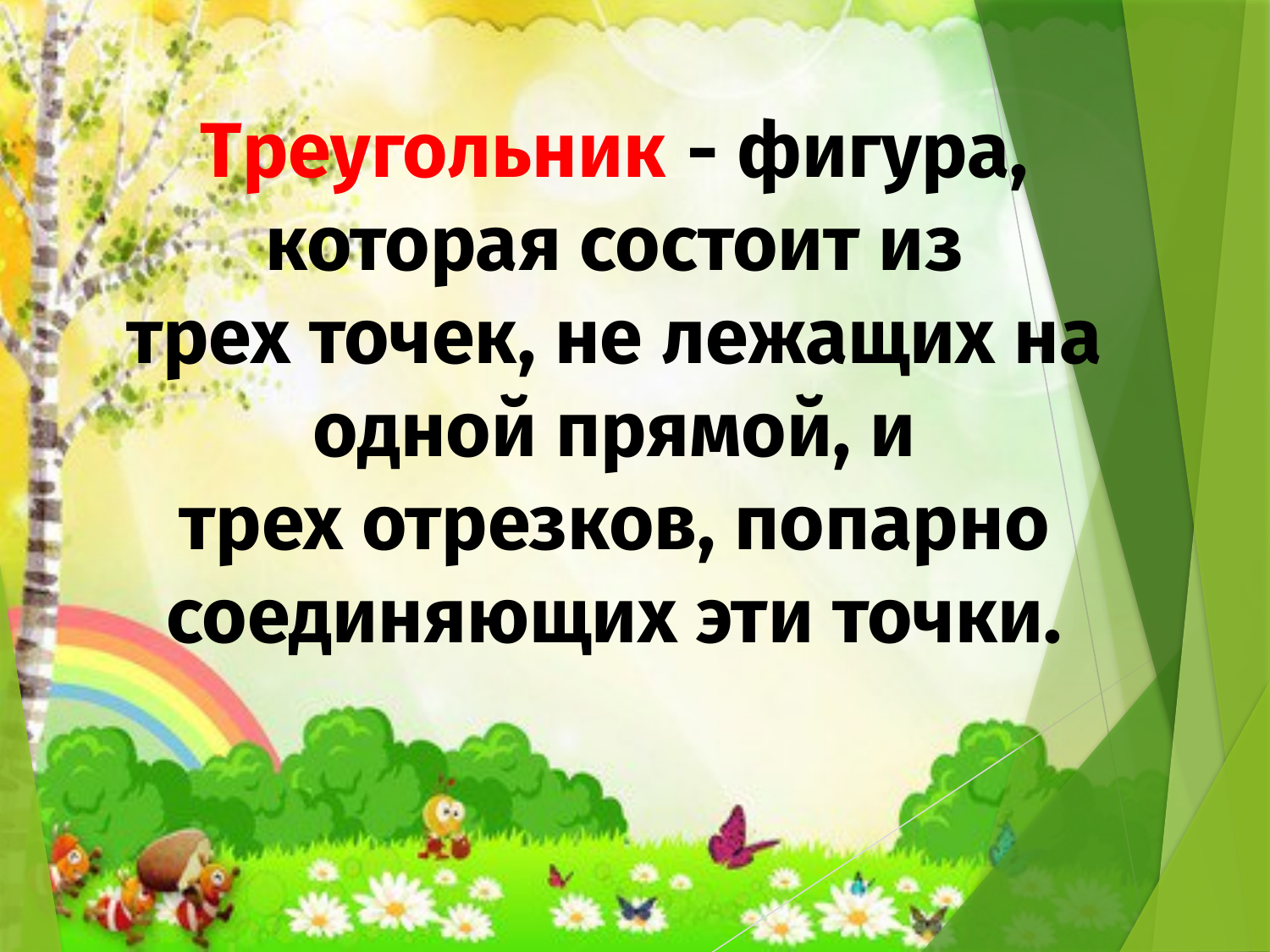

Треугольник - фигура, которая состоит из трех точек, не лежащих на одной прямой, и трех отрезков, попарно соединяющих эти точки.